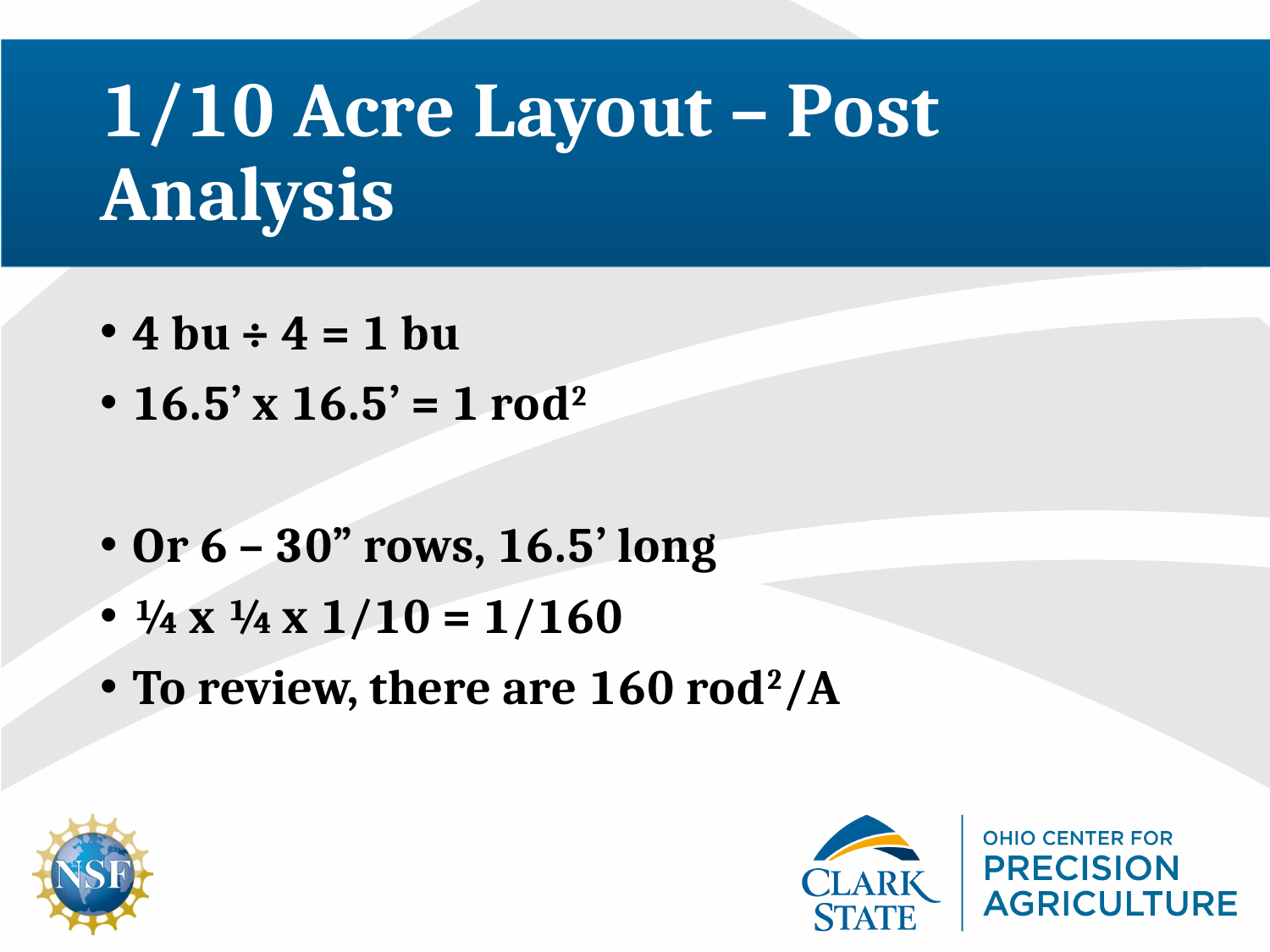

# 1/10 Acre Layout – Post Analysis
4 bu ÷ 4 = 1 bu
16.5’ x 16.5’ = 1 rod2

Or 6 – 30” rows, 16.5’ long
¼ x ¼ x 1/10 = 1/160
To review, there are 160 rod2/A